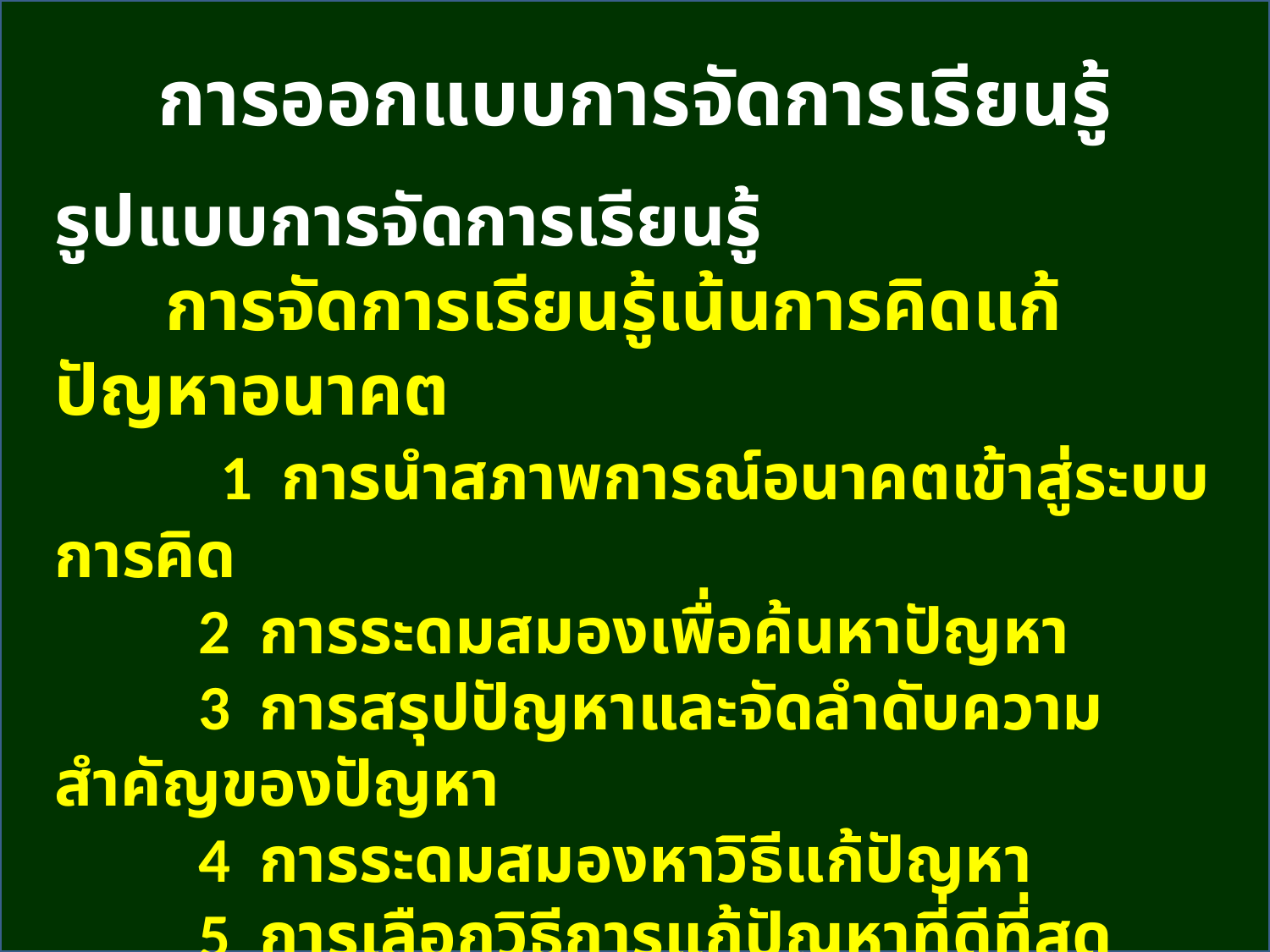

การออกแบบการจัดการเรียนรู้
รูปแบบการจัดการเรียนรู้
      การจัดการเรียนรู้เน้นการคิดแก้ปัญหาอนาคต
         1  การนำสภาพการณ์อนาคตเข้าสู่ระบบการคิด
  	 2  การระดมสมองเพื่อค้นหาปัญหา
  	 3  การสรุปปัญหาและจัดลำดับความสำคัญของปัญหา
  	 4  การระดมสมองหาวิธีแก้ปัญหา
  	 5  การเลือกวิธีการแก้ปัญหาที่ดีที่สุด
  	 6  การนำเสนอวิธีการแก้ปัญหาอนาคต